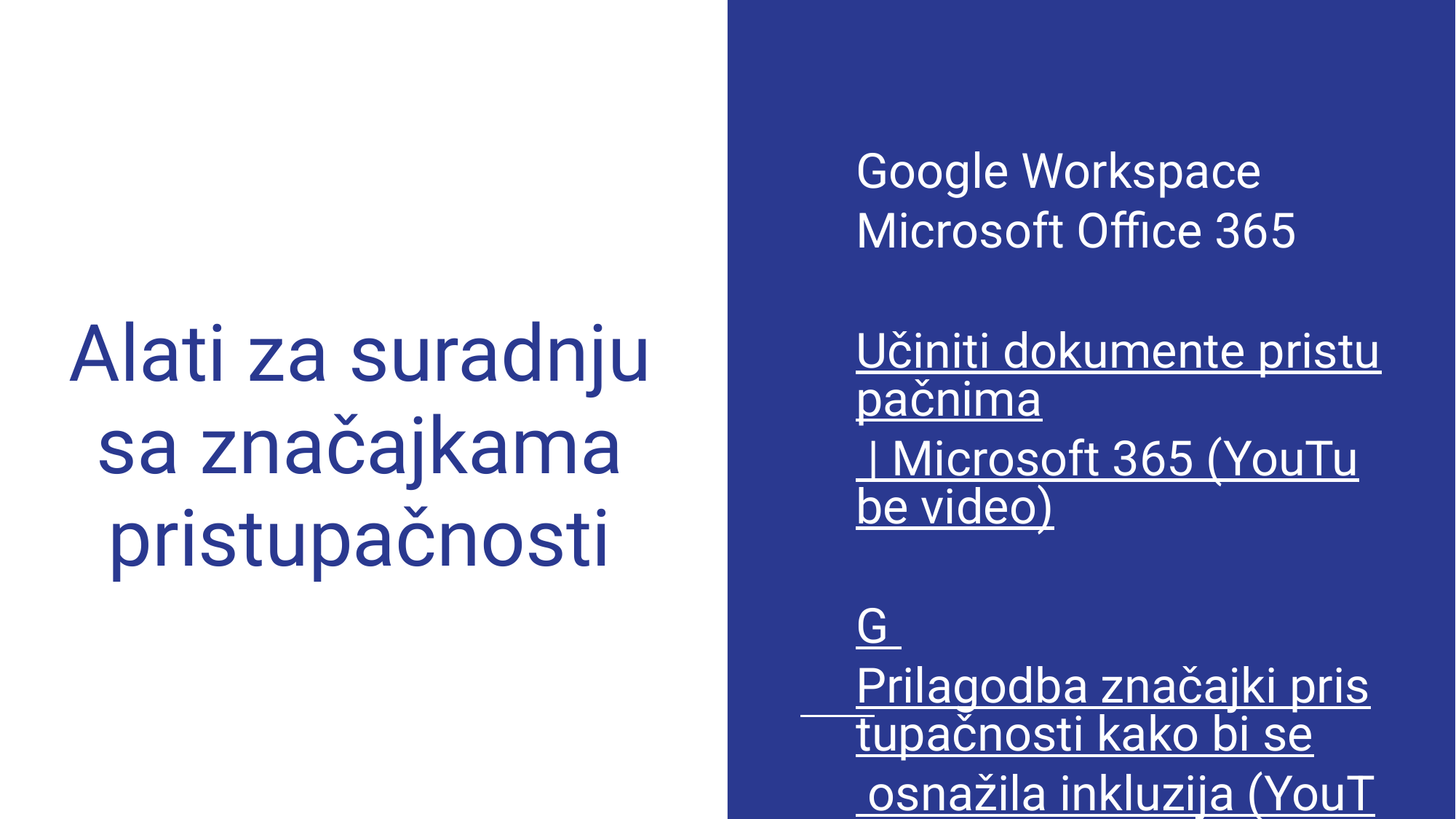

Google Workspace
Microsoft Office 365

Učiniti dokumente pristupačnima | Microsoft 365 (YouTube video)

G Prilagodba značajki pristupačnosti kako bi se osnažila inkluzija (YouTube video)
# Alati za suradnju sa značajkama pristupačnosti